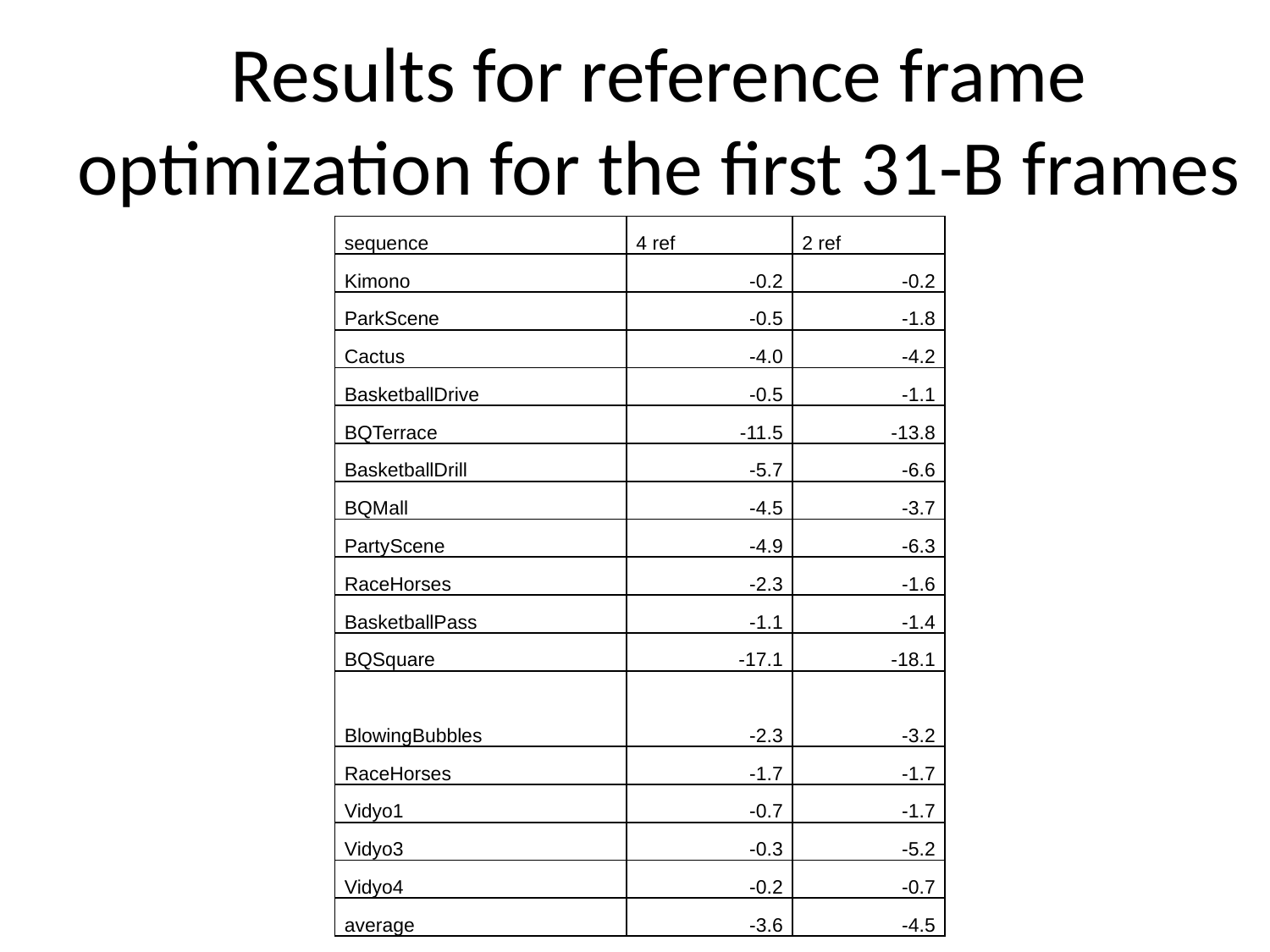

# Results for reference frame optimization for the first 31-B frames
| sequence | 4 ref | 2 ref |
| --- | --- | --- |
| Kimono | -0.2 | -0.2 |
| ParkScene | -0.5 | -1.8 |
| Cactus | -4.0 | -4.2 |
| BasketballDrive | -0.5 | -1.1 |
| BQTerrace | -11.5 | -13.8 |
| BasketballDrill | -5.7 | -6.6 |
| BQMall | -4.5 | -3.7 |
| PartyScene | -4.9 | -6.3 |
| RaceHorses | -2.3 | -1.6 |
| BasketballPass | -1.1 | -1.4 |
| BQSquare | -17.1 | -18.1 |
| BlowingBubbles | -2.3 | -3.2 |
| RaceHorses | -1.7 | -1.7 |
| Vidyo1 | -0.7 | -1.7 |
| Vidyo3 | -0.3 | -5.2 |
| Vidyo4 | -0.2 | -0.7 |
| average | -3.6 | -4.5 |